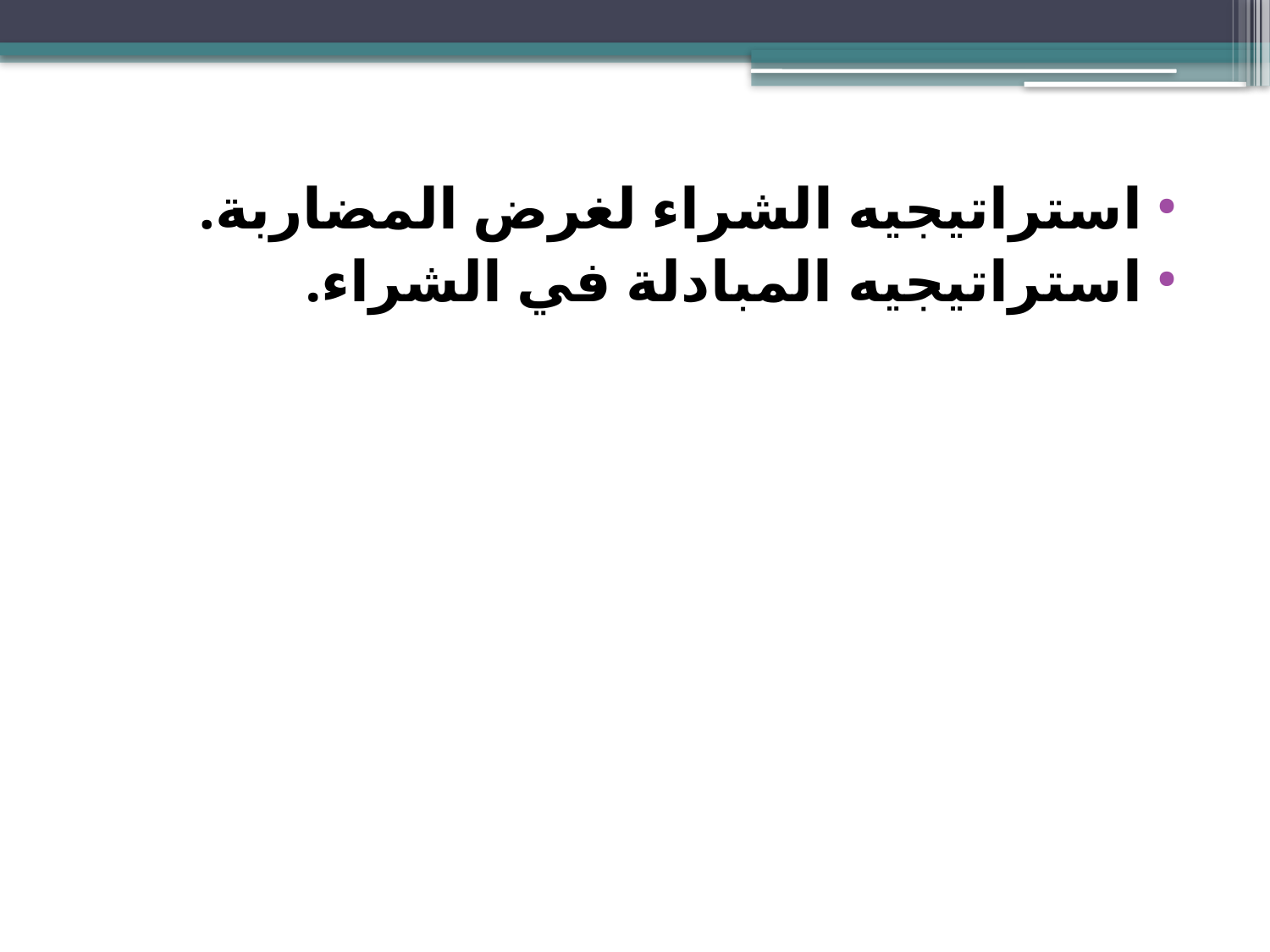

استراتيجيه الشراء لغرض المضاربة.
استراتيجيه المبادلة في الشراء.